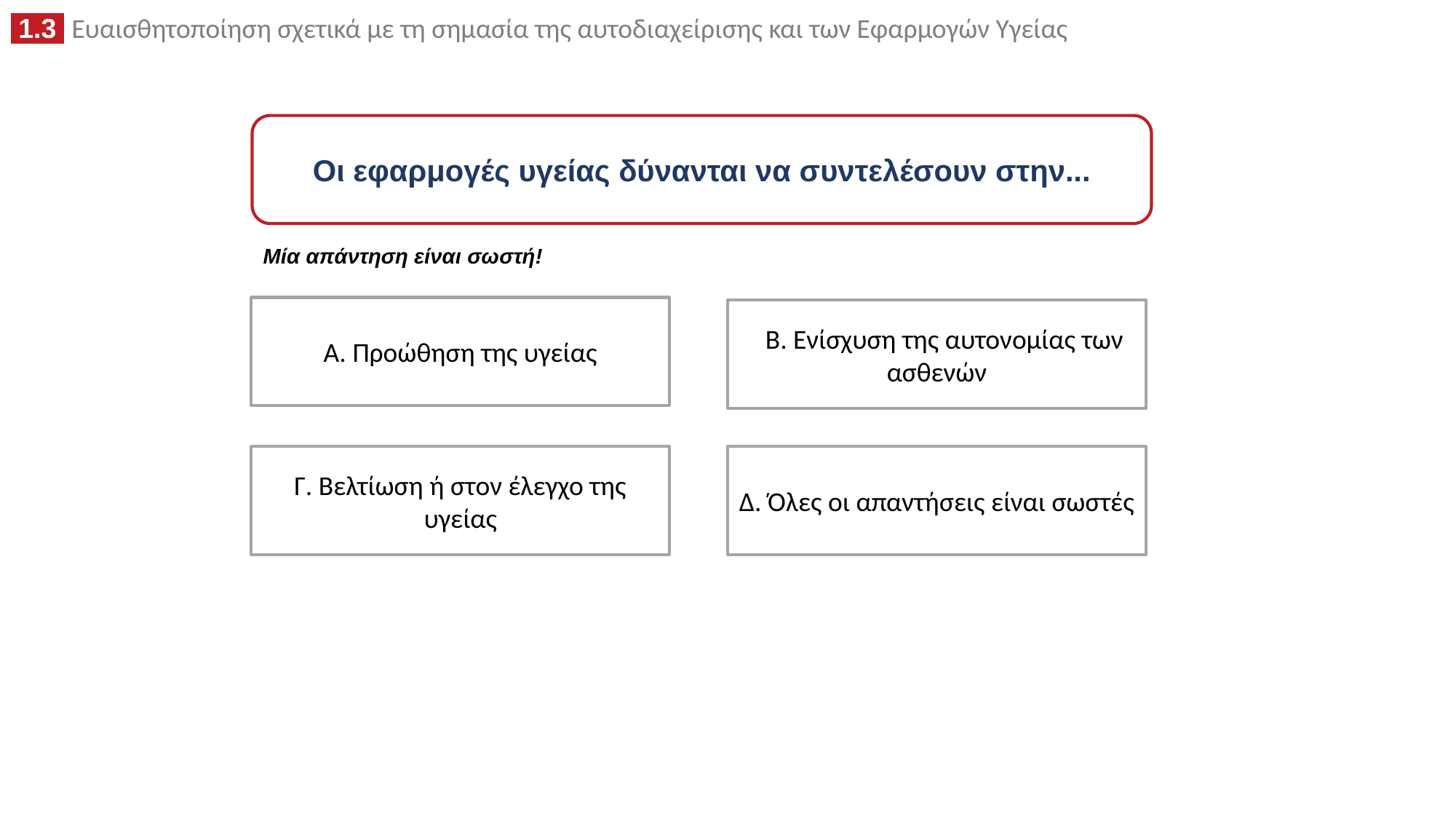

Οι εφαρμογές υγείας δύνανται να συντελέσουν στην...
Μία απάντηση είναι σωστή!
A. Προώθηση της υγείας
  B. Ενίσχυση της αυτονομίας των ασθενών
Γ. Βελτίωση ή στον έλεγχο της υγείας
Δ. Όλες οι απαντήσεις είναι σωστές